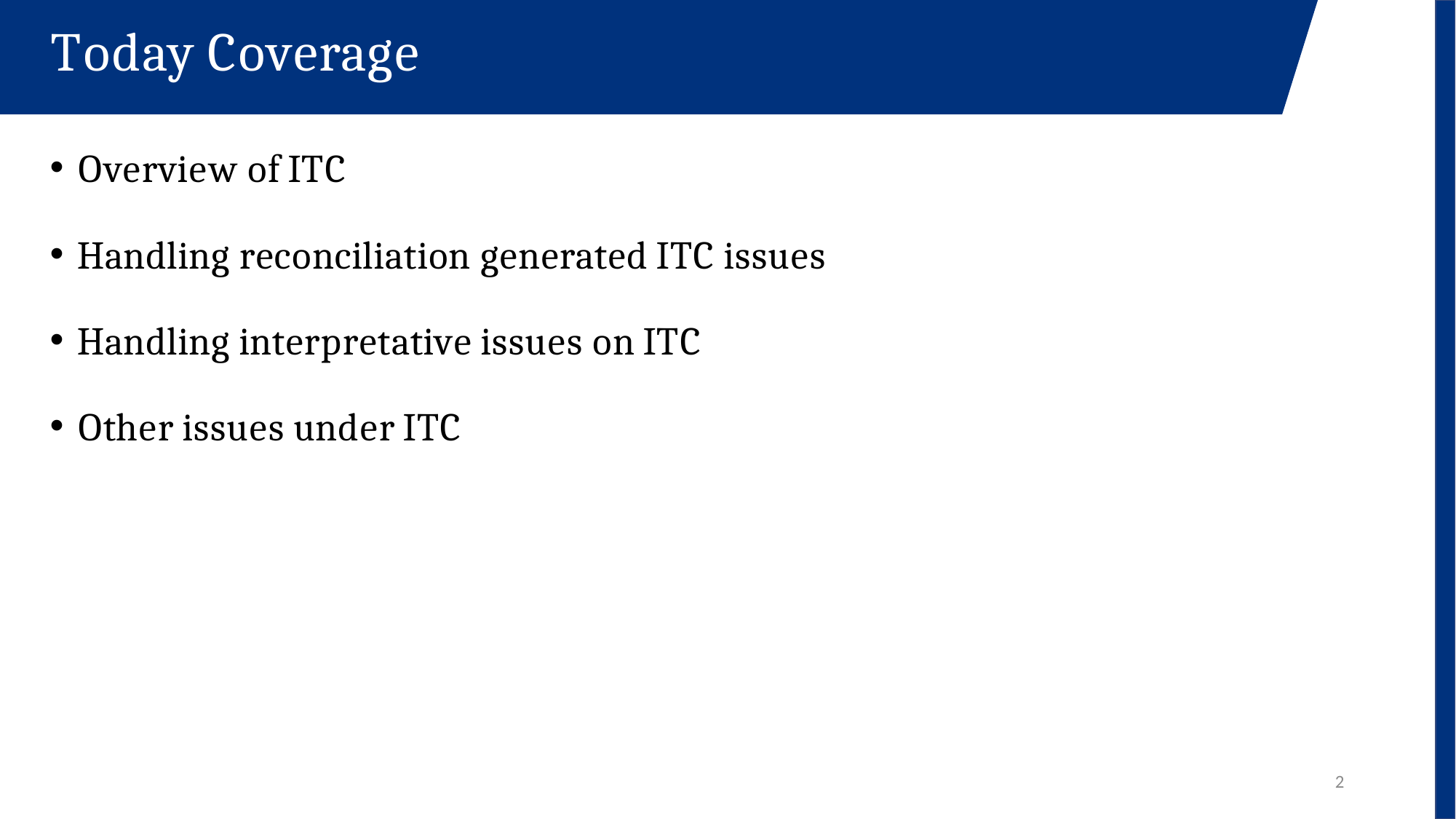

Today Coverage
Overview of ITC
Handling reconciliation generated ITC issues
Handling interpretative issues on ITC
Other issues under ITC

2